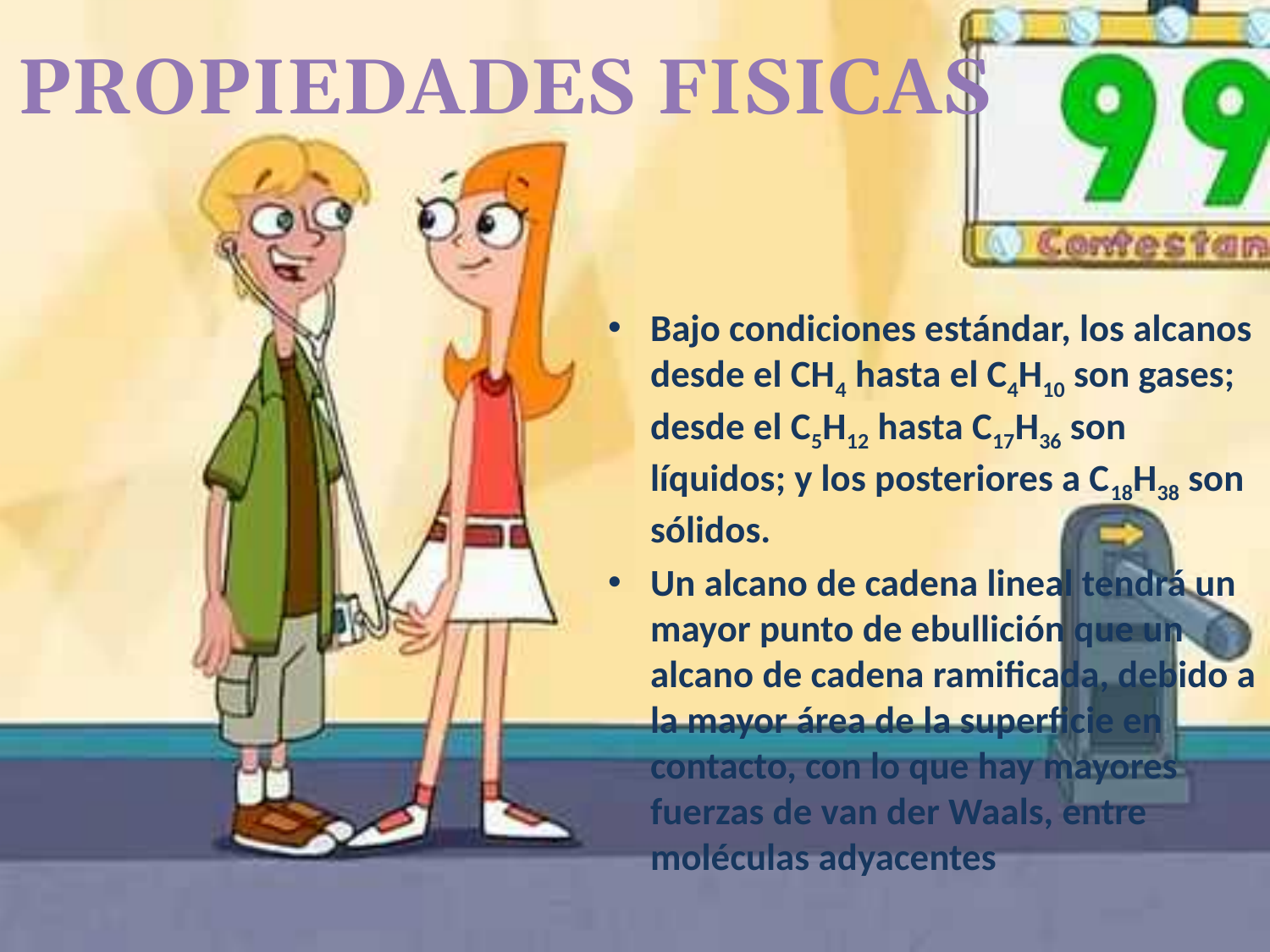

PROPIEDADES FISICAS
Bajo condiciones estándar, los alcanos desde el CH4 hasta el C4H10 son gases; desde el C5H12 hasta C17H36 son líquidos; y los posteriores a C18H38 son sólidos.
Un alcano de cadena lineal tendrá un mayor punto de ebullición que un alcano de cadena ramificada, debido a la mayor área de la superficie en contacto, con lo que hay mayores fuerzas de van der Waals, entre moléculas adyacentes